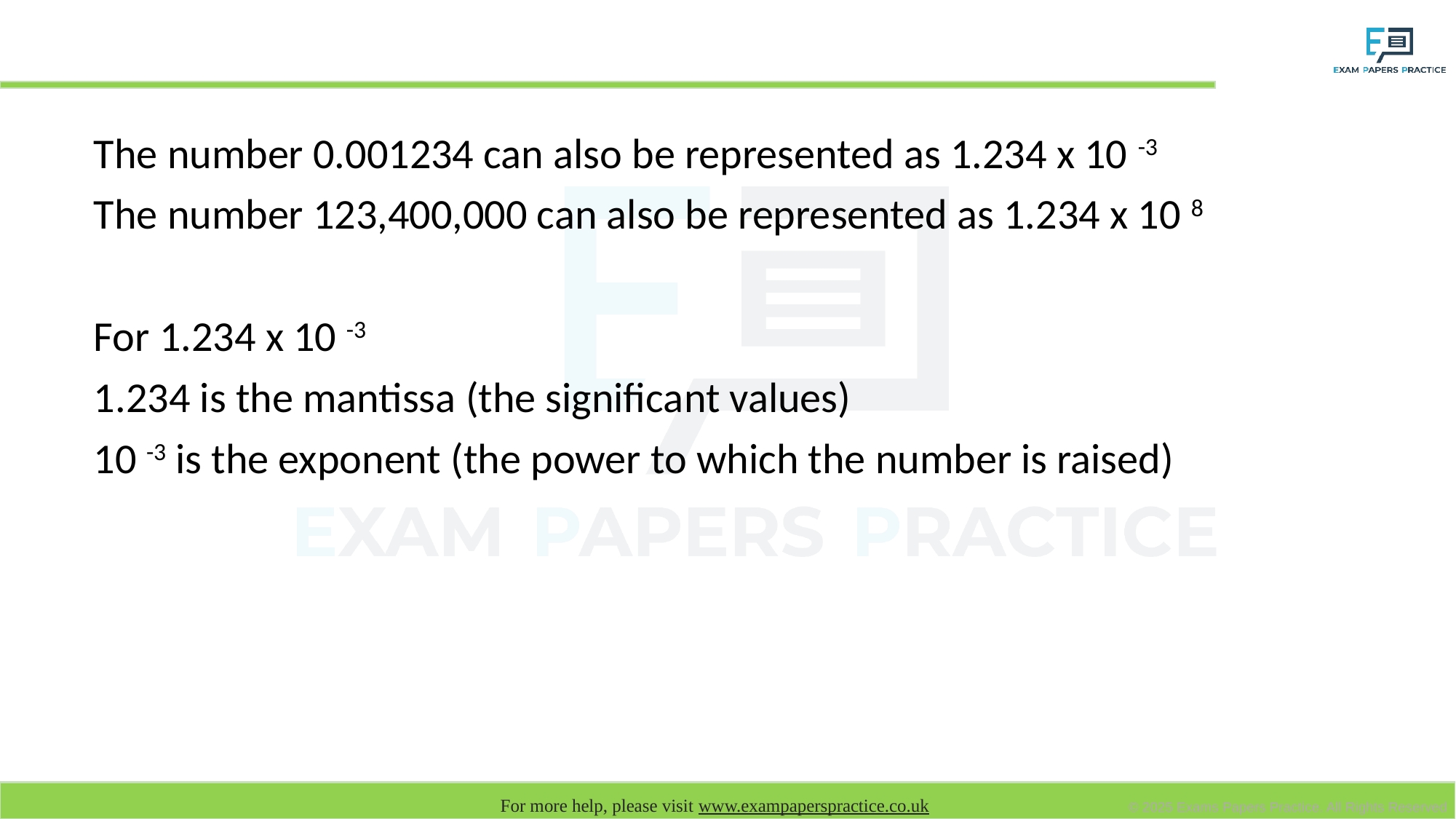

# Real numbers
The number 0.001234 can also be represented as 1.234 x 10 -3
The number 123,400,000 can also be represented as 1.234 x 10 8

For 1.234 x 10 -3
1.234 is the mantissa (the significant values)
10 -3 is the exponent (the power to which the number is raised)